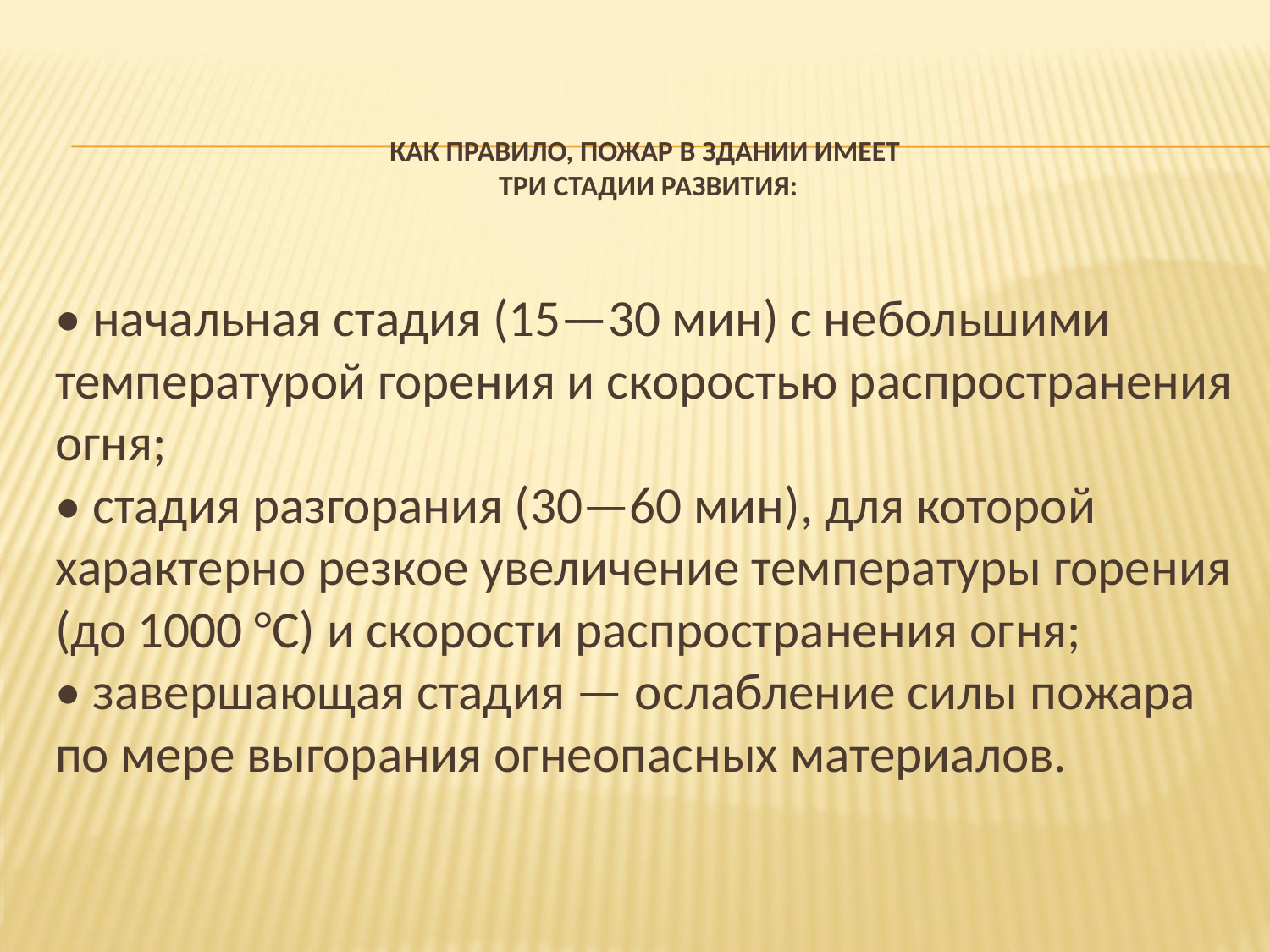

# Как правило, пожар в здании имеет три стадии развития:
• начальная стадия (15—30 мин) с небольшими температурой горения и скоростью распространения огня; 
• стадия разгорания (30—60 мин), для которой характерно резкое увеличение температуры горения (до 1000 °С) и скорости распространения огня; 
• завершающая стадия — ослабление силы пожара по мере выгорания огнеопасных материалов.